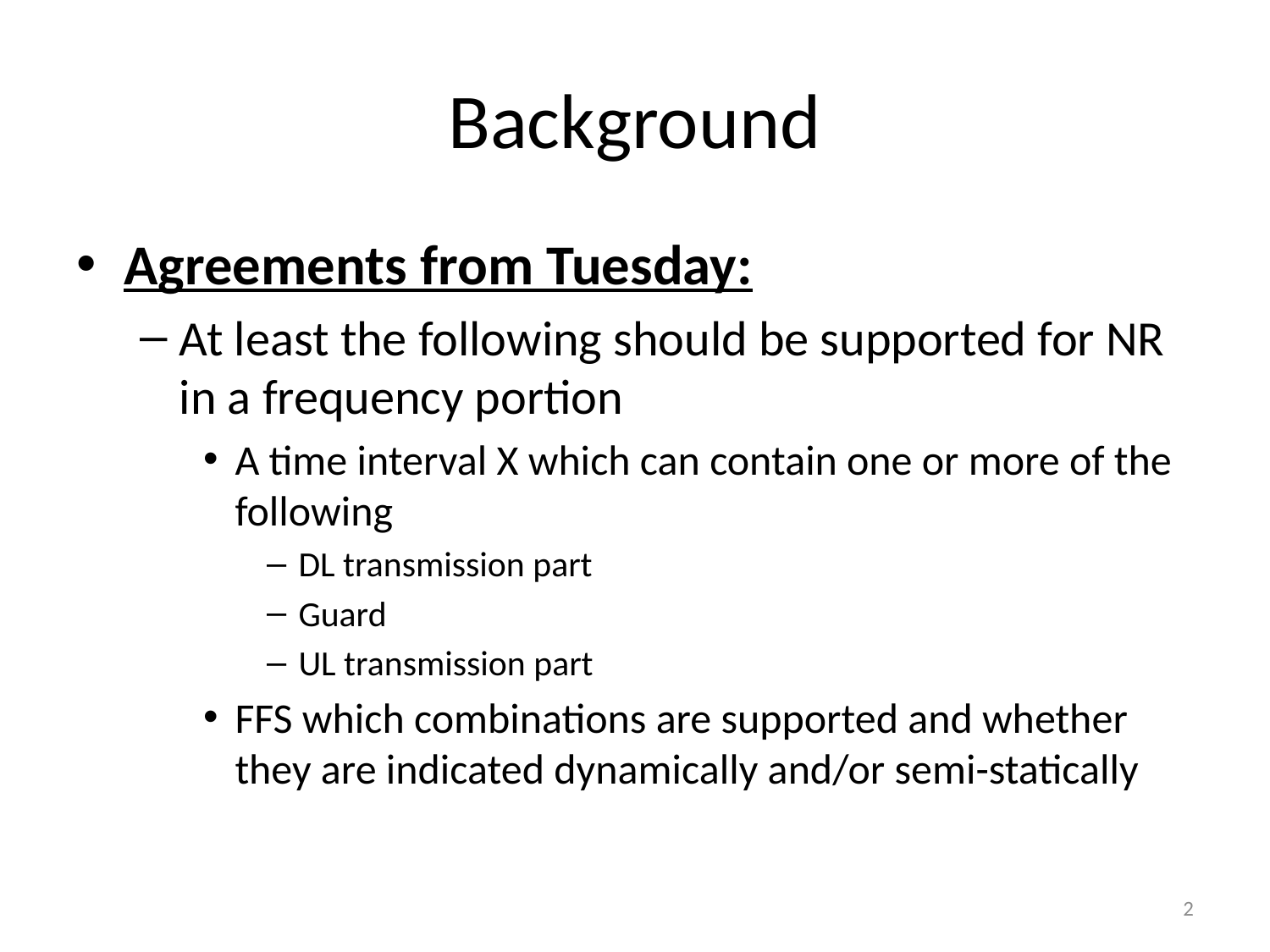

# Background
Agreements from Tuesday:
At least the following should be supported for NR in a frequency portion
A time interval X which can contain one or more of the following
DL transmission part
Guard
UL transmission part
FFS which combinations are supported and whether they are indicated dynamically and/or semi-statically

2